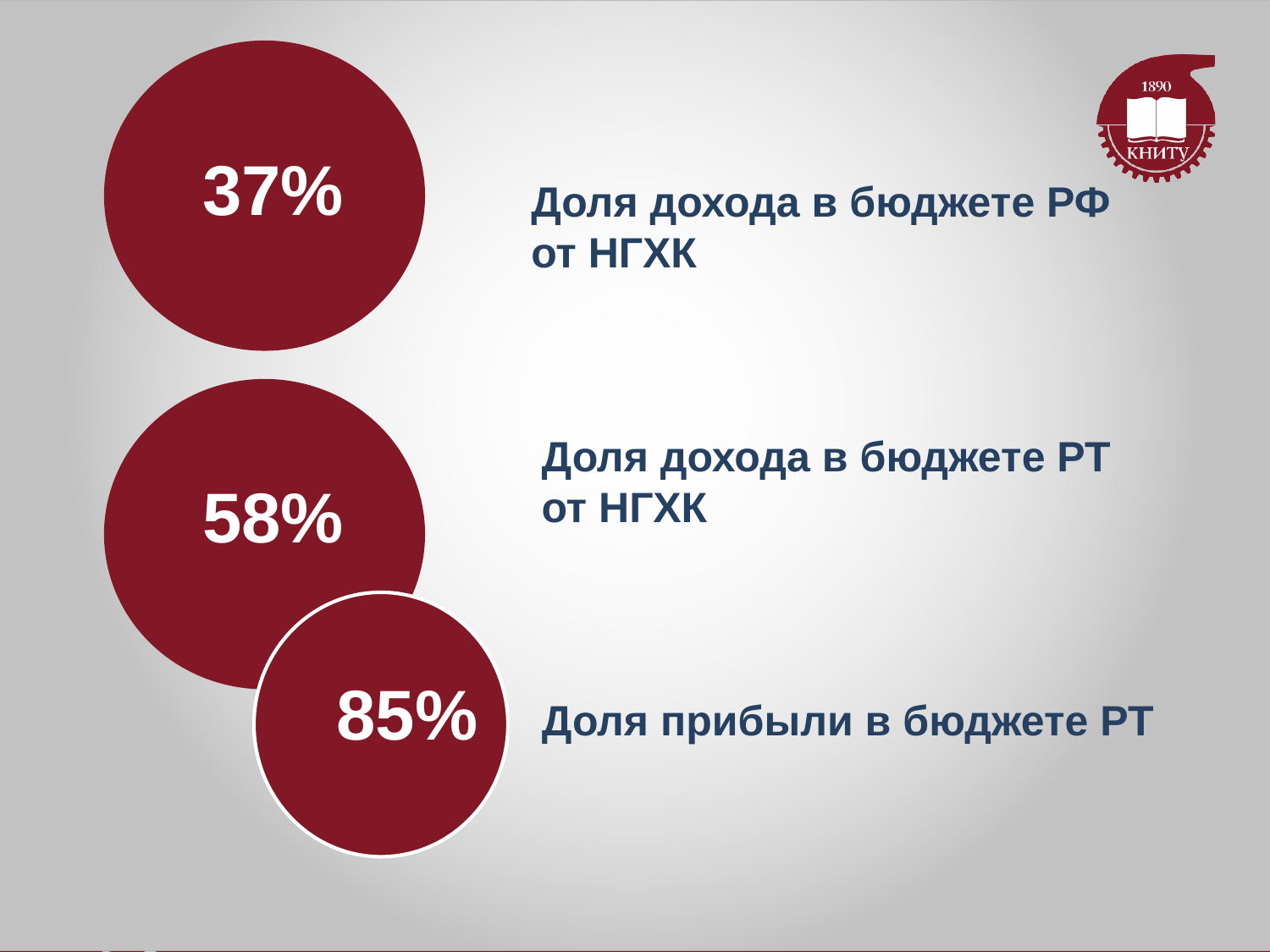

#

   37%

Доля дохода в бюджете РФ
от НГХК

Доля дохода в бюджете РТ
от НГХК
   58%

85%
Доля прибыли в бюджете РТ